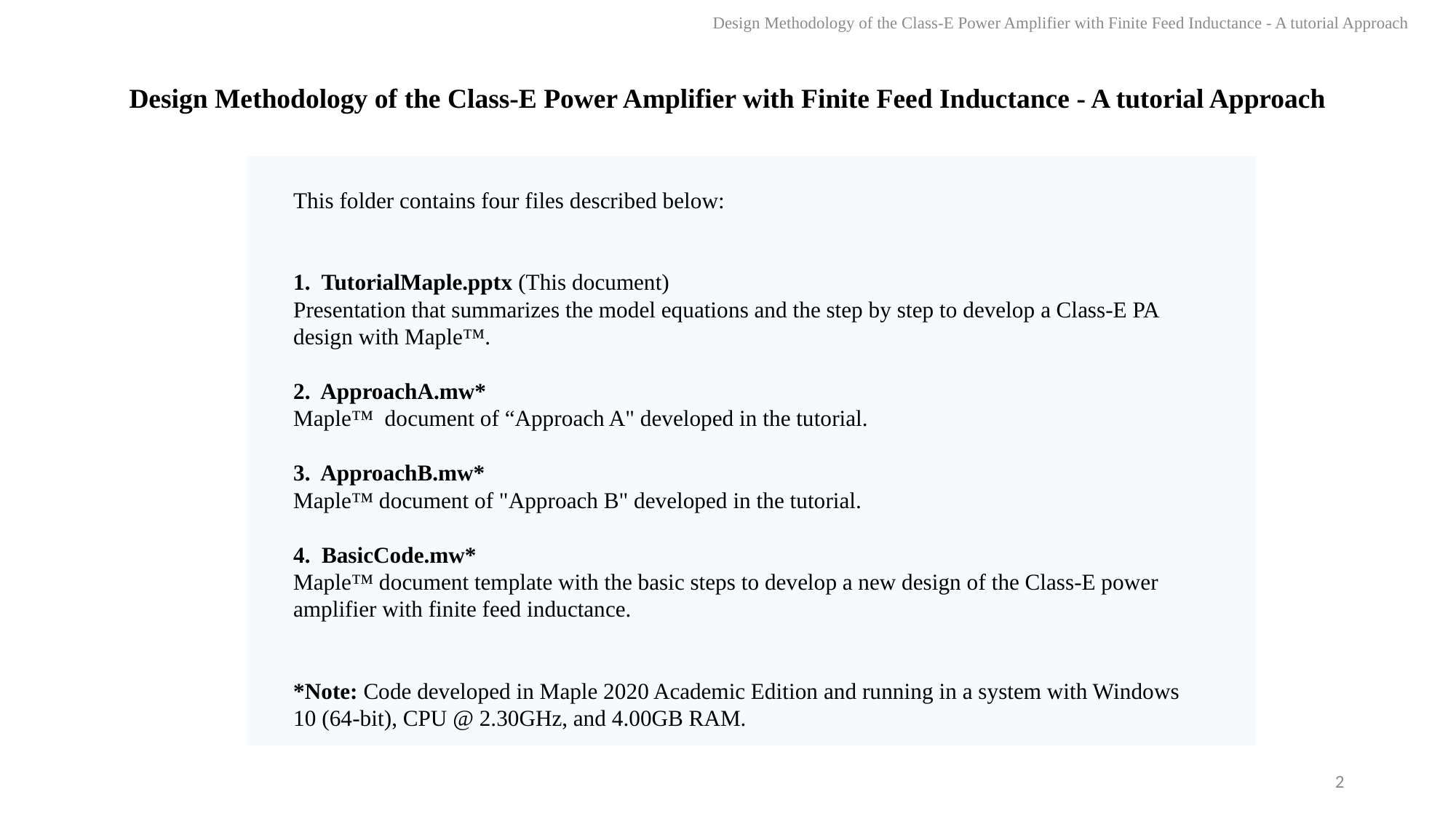

Design Methodology of the Class-E Power Amplifier with Finite Feed Inductance - A tutorial Approach
Design Methodology of the Class-E Power Amplifier with Finite Feed Inductance - A tutorial Approach

This folder contains four files described below:

1.  TutorialMaple.pptx (This document)
Presentation that summarizes the model equations and the step by step to develop a Class-E PA design with Maple™.

2.  ApproachA.mw*
Maple™  document of “Approach A" developed in the tutorial.

3.  ApproachB.mw*
Maple™ document of "Approach B" developed in the tutorial.

4.  BasicCode.mw*
Maple™ document template with the basic steps to develop a new design of the Class-E power amplifier with finite feed inductance.

*Note: Code developed in Maple 2020 Academic Edition and running in a system with Windows 10 (64-bit), CPU @ 2.30GHz, and 4.00GB RAM.
2